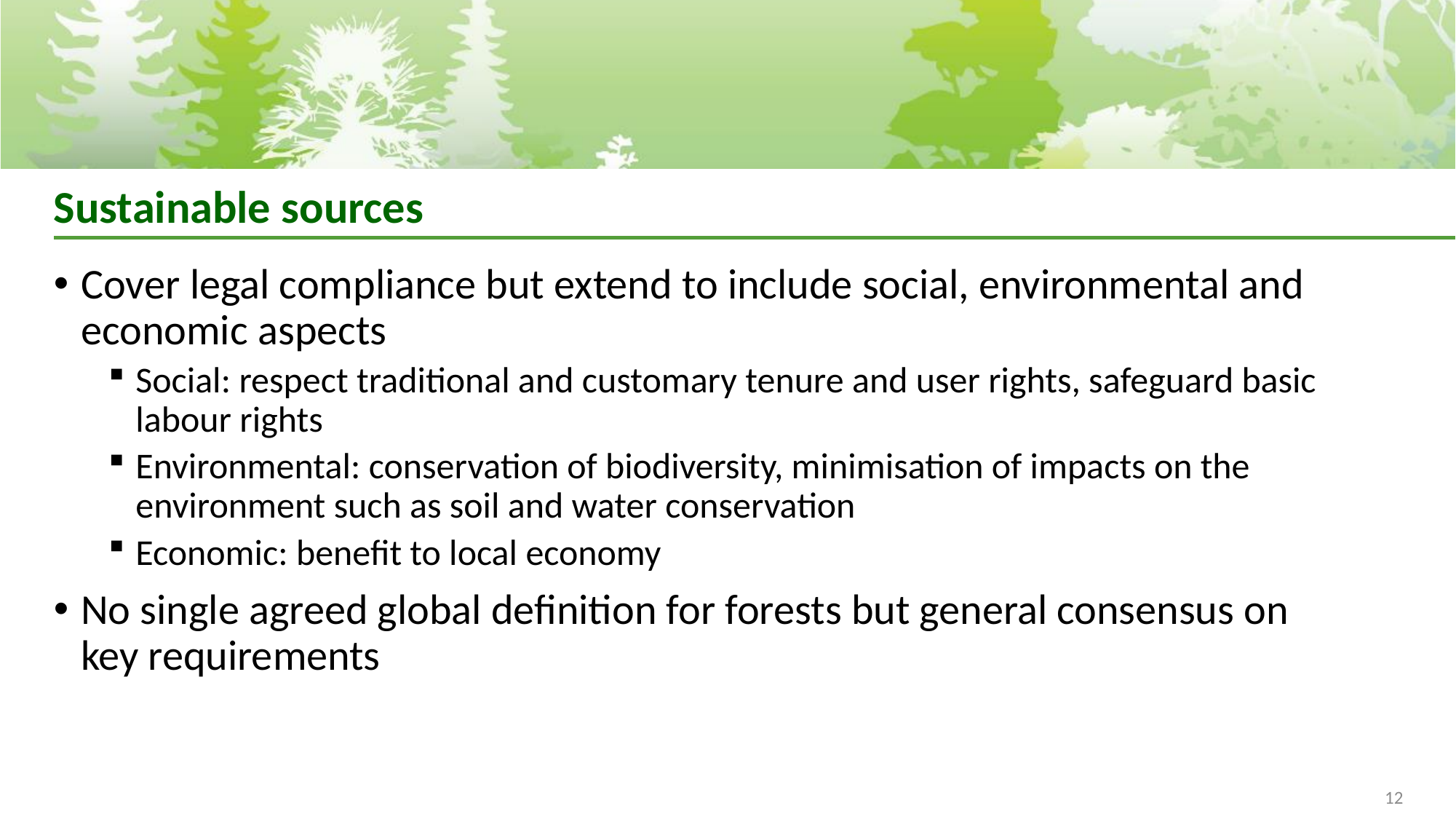

# Sustainable sources
Cover legal compliance but extend to include social, environmental and economic aspects
Social: respect traditional and customary tenure and user rights, safeguard basic labour rights
Environmental: conservation of biodiversity, minimisation of impacts on the environment such as soil and water conservation
Economic: benefit to local economy
No single agreed global definition for forests but general consensus on key requirements
12